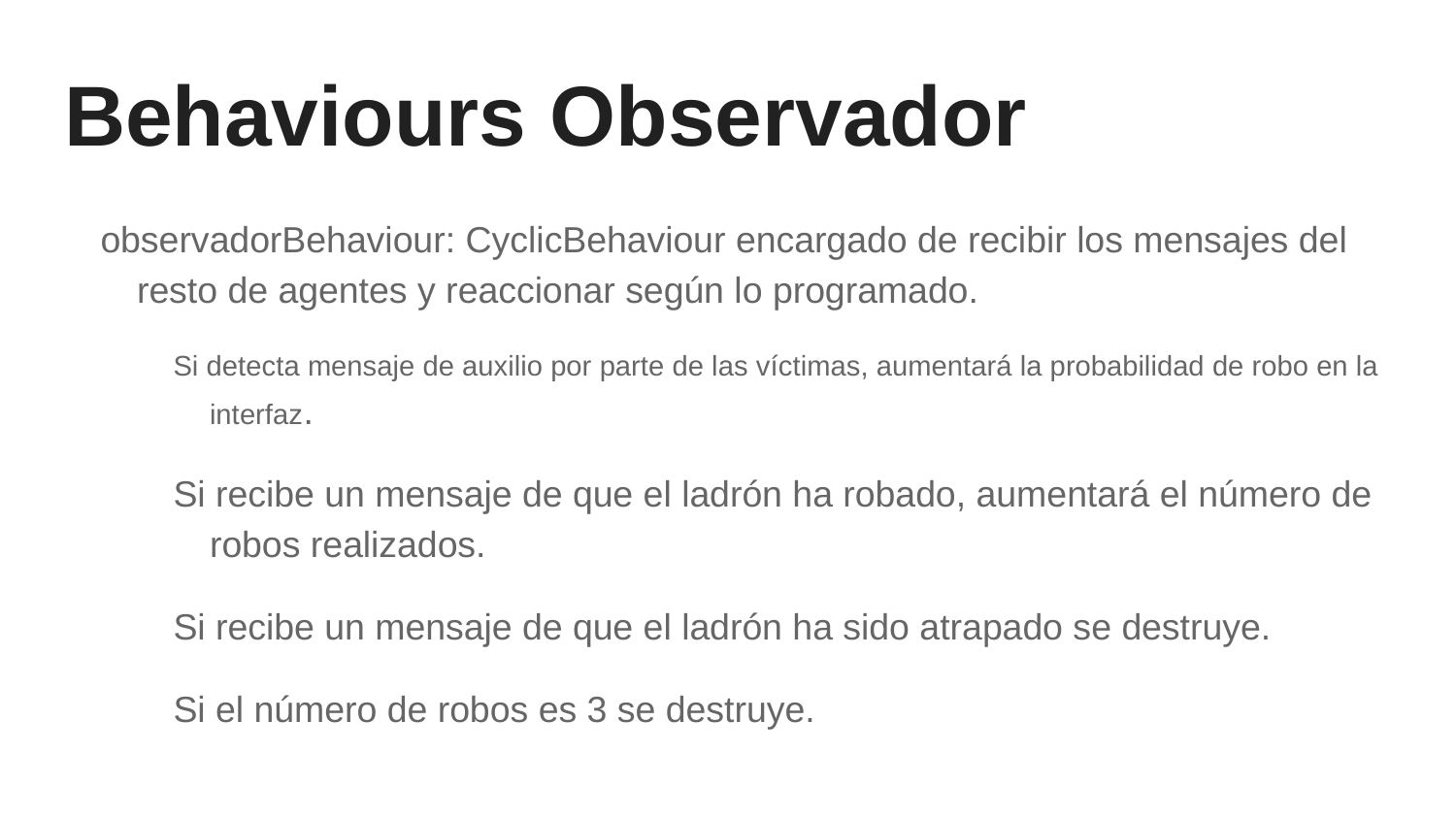

# Behaviours Observador
observadorBehaviour: CyclicBehaviour encargado de recibir los mensajes del resto de agentes y reaccionar según lo programado.
Si detecta mensaje de auxilio por parte de las víctimas, aumentará la probabilidad de robo en la interfaz.
Si recibe un mensaje de que el ladrón ha robado, aumentará el número de robos realizados.
Si recibe un mensaje de que el ladrón ha sido atrapado se destruye.
Si el número de robos es 3 se destruye.